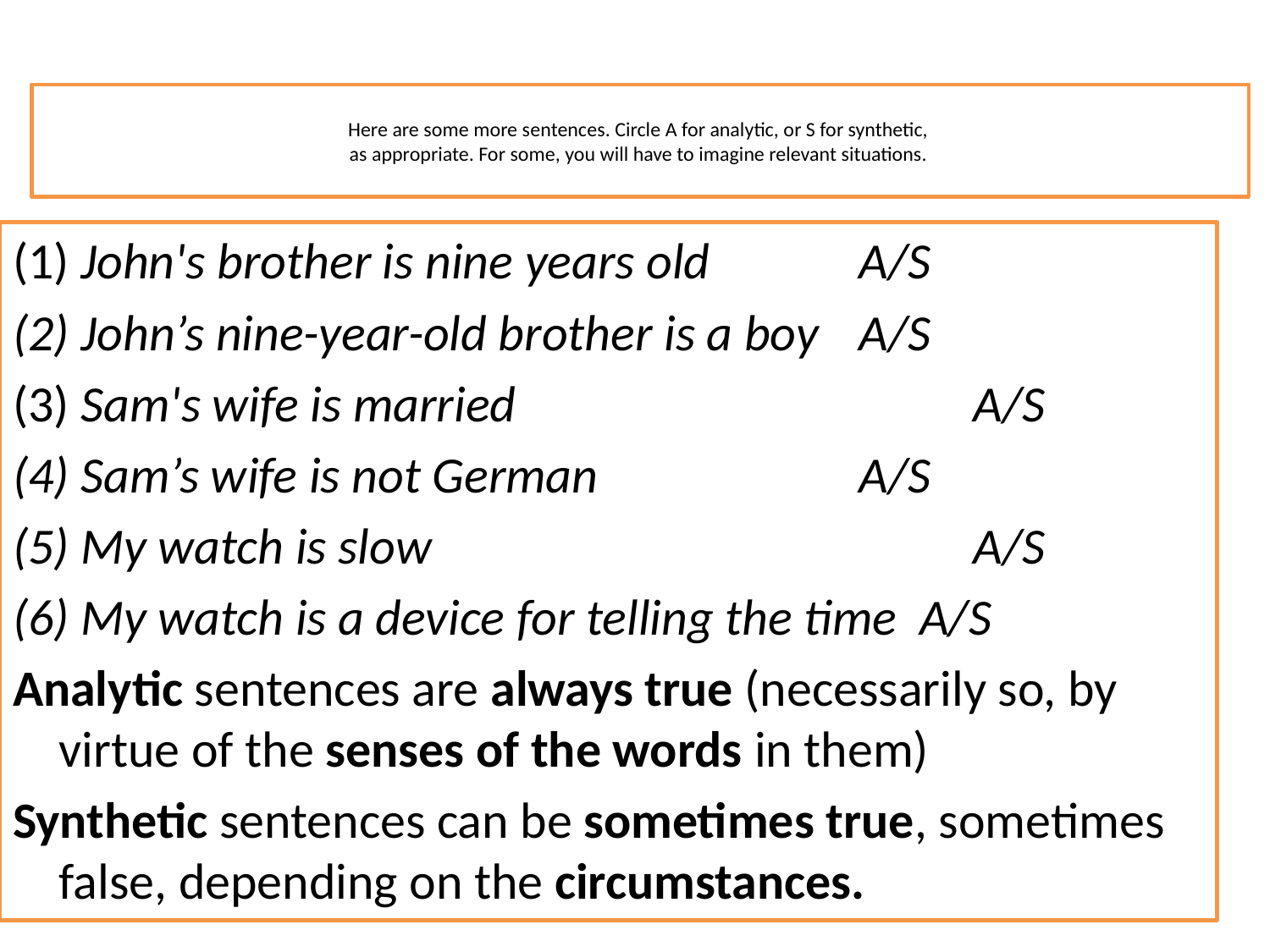

# Here are some more sentences. Circle A for analytic, or S for synthetic, as appropriate. For some, you will have to imagine relevant situations.
(1) John's brother is nine years old 		A/S
(2) John’s nine-year-old brother is a boy 	A/S
(3) Sam's wife is married 				A/S
(4) Sam’s wife is not German 			A/S
(5) My watch is slow 					A/S
(6) My watch is a device for telling the time  A/S
Analytic sentences are always true (necessarily so, by virtue of the senses of the words in them)
Synthetic sentences can be sometimes true, sometimes false, depending on the circumstances.